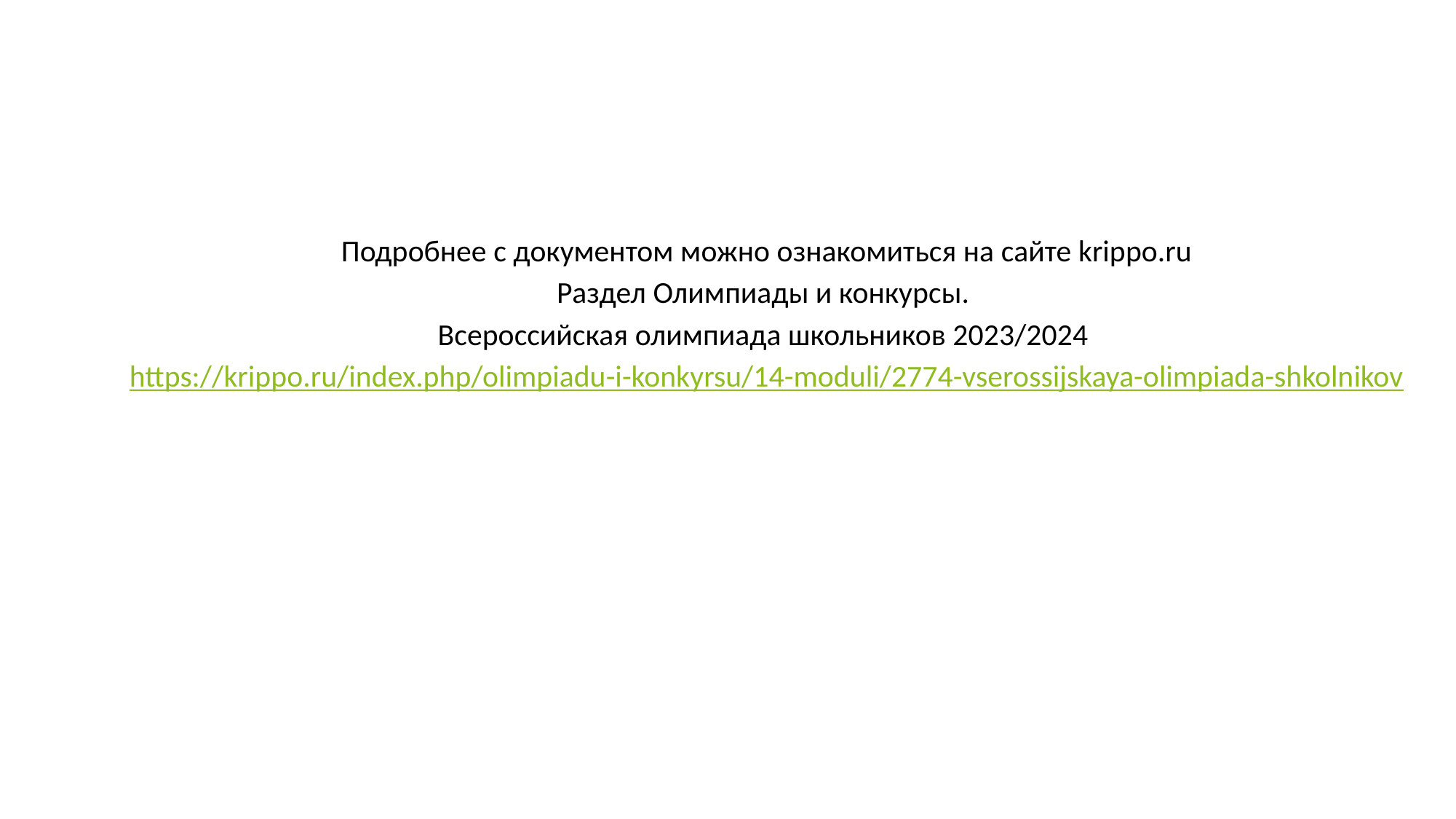

Подробнее с документом можно ознакомиться на сайте krippo.ru
Раздел Олимпиады и конкурсы.
Всероссийская олимпиада школьников 2023/2024
https://krippo.ru/index.php/olimpiadu-i-konkyrsu/14-moduli/2774-vserossijskaya-olimpiada-shkolnikov